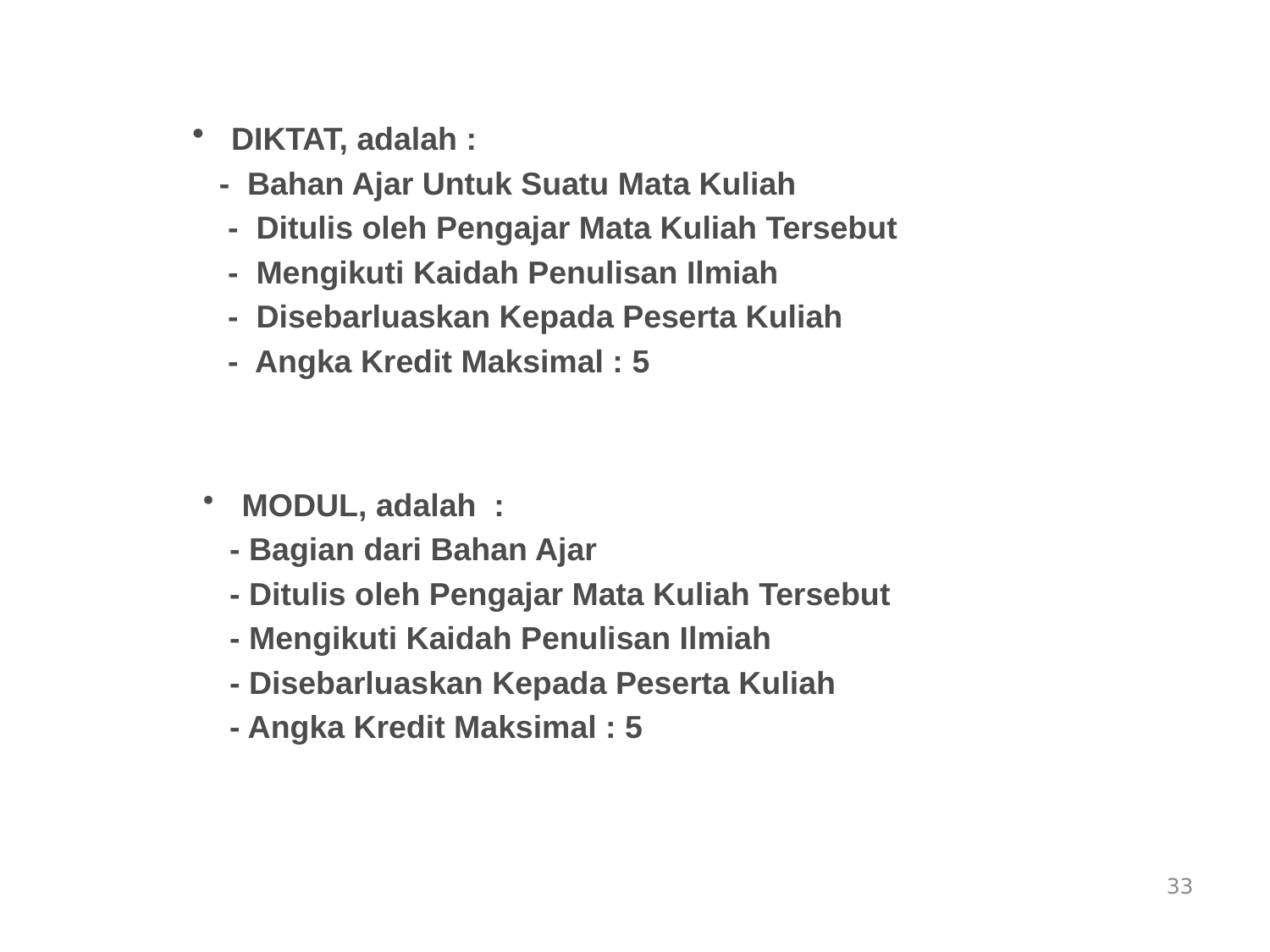

DIKTAT, adalah :
   -  Bahan Ajar Untuk Suatu Mata Kuliah
    -  Ditulis oleh Pengajar Mata Kuliah Tersebut
    -  Mengikuti Kaidah Penulisan Ilmiah
    -  Disebarluaskan Kepada Peserta Kuliah
    -  Angka Kredit Maksimal : 5
 MODUL, adalah  :
   - Bagian dari Bahan Ajar
   - Ditulis oleh Pengajar Mata Kuliah Tersebut
   - Mengikuti Kaidah Penulisan Ilmiah
   - Disebarluaskan Kepada Peserta Kuliah
   - Angka Kredit Maksimal : 5

33